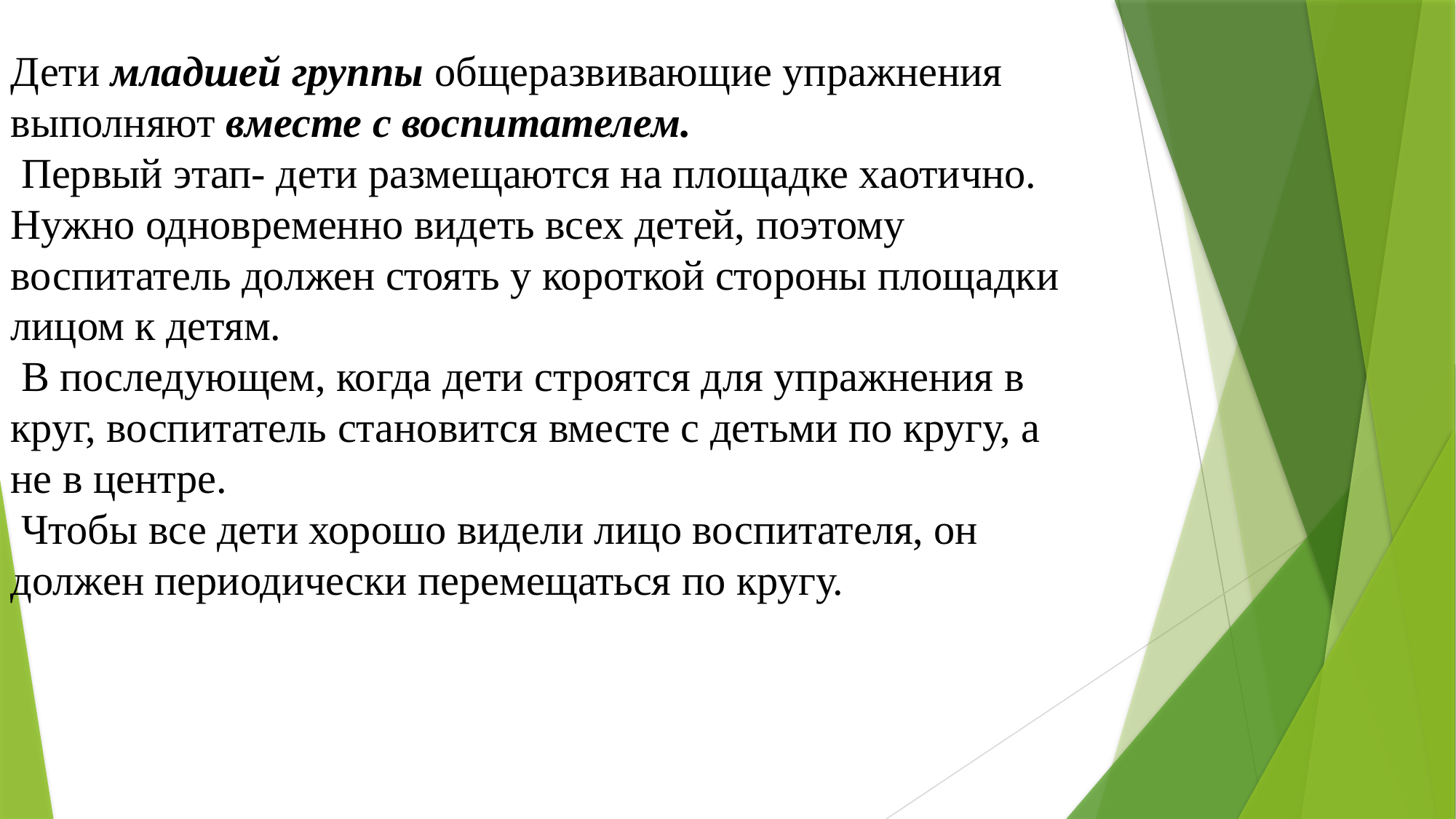

Дети младшей группы общеразвивающие упражнения выполняют вместе с воспитателем.
 Первый этап- дети размещаются на площадке хаотично. Нужно одновременно видеть всех детей, поэтому воспитатель должен стоять у короткой стороны площадки лицом к детям.
 В последующем, когда дети строятся для упражнения в круг, воспитатель становится вместе с детьми по кругу, а не в центре.
 Чтобы все дети хорошо видели лицо воспитателя, он должен периодически перемещаться по кругу.